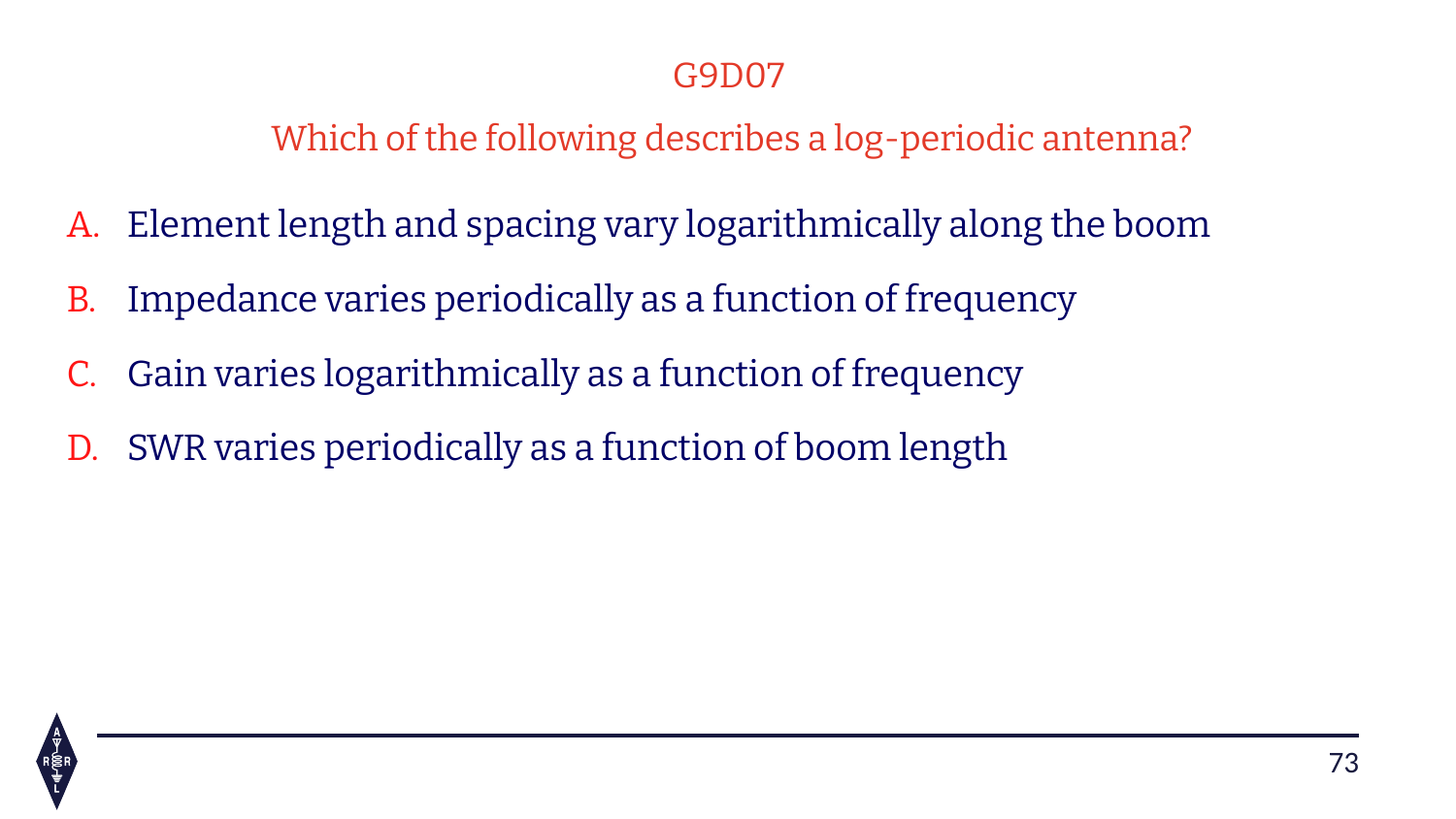

G9D07
Which of the following describes a log-periodic antenna?
Element length and spacing vary logarithmically along the boom
Impedance varies periodically as a function of frequency
Gain varies logarithmically as a function of frequency
SWR varies periodically as a function of boom length
73